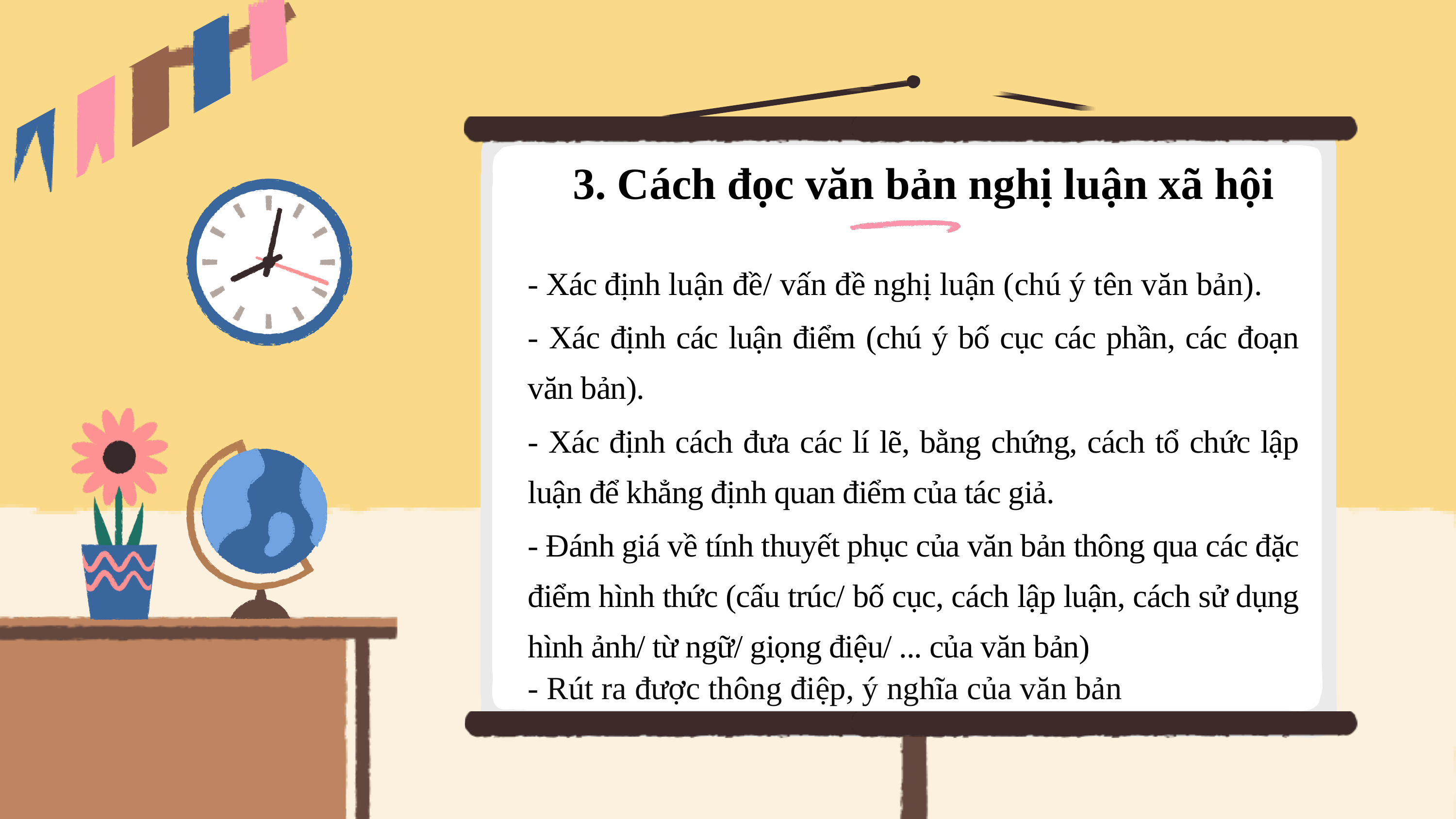

3. Cách đọc văn bản nghị luận xã hội

- Xác định luận đề/ vấn đề nghị luận (chú ý tên văn bản).
- Xác định các luận điểm (chú ý bố cục các phần, các đoạn văn bản).
- Xác định cách đưa các lí lẽ, bằng chứng, cách tổ chức lập luận để khẳng định quan điểm của tác giả.
- Đánh giá về tính thuyết phục của văn bản thông qua các đặc điểm hình thức (cấu trúc/ bố cục, cách lập luận, cách sử dụng hình ảnh/ từ ngữ/ giọng điệu/ ... của văn bản)
- Rút ra được thông điệp, ý nghĩa của văn bản